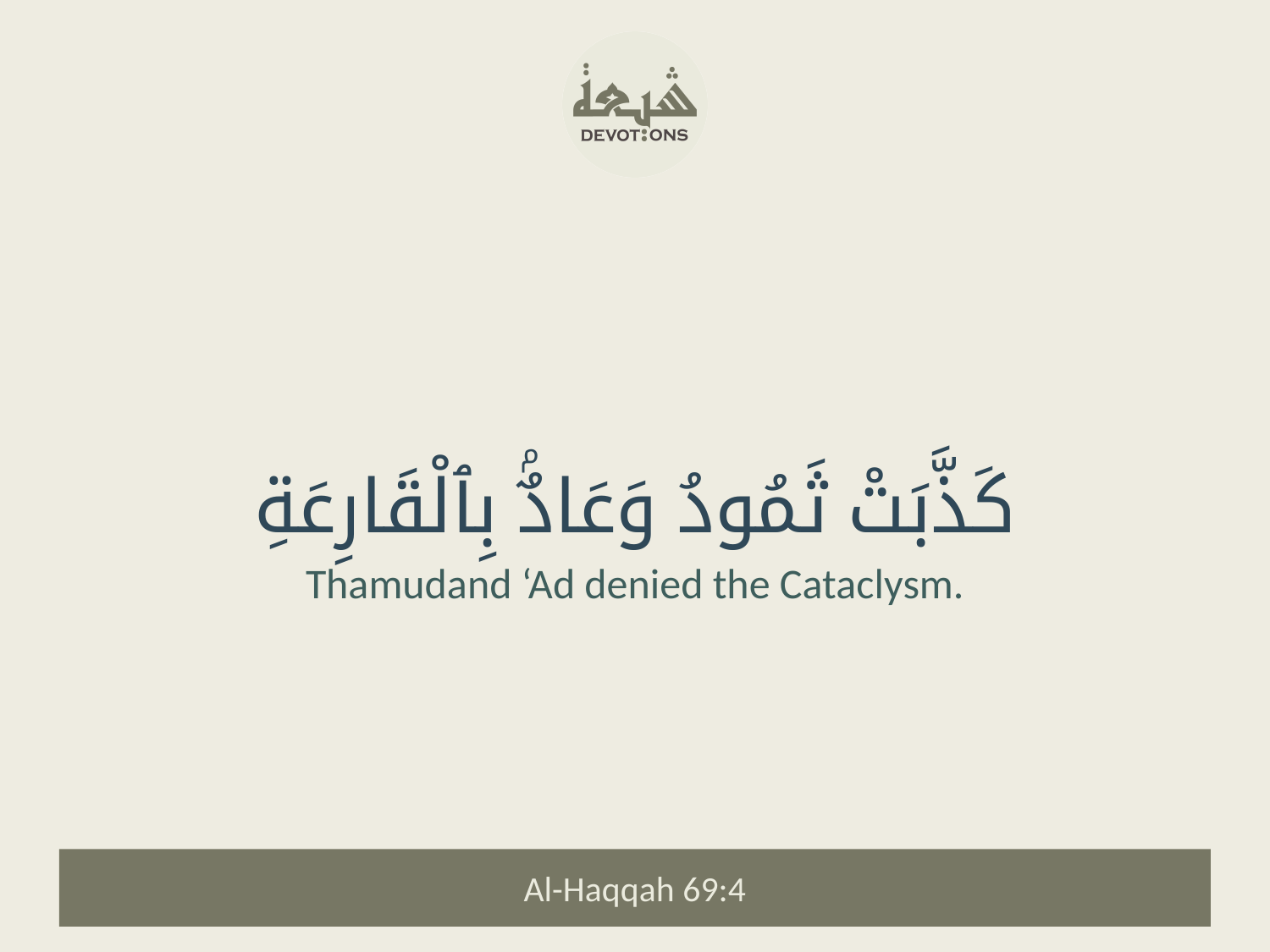

كَذَّبَتْ ثَمُودُ وَعَادٌۢ بِٱلْقَارِعَةِ
Thamudand ‘Ad denied the Cataclysm.
Al-Haqqah 69:4